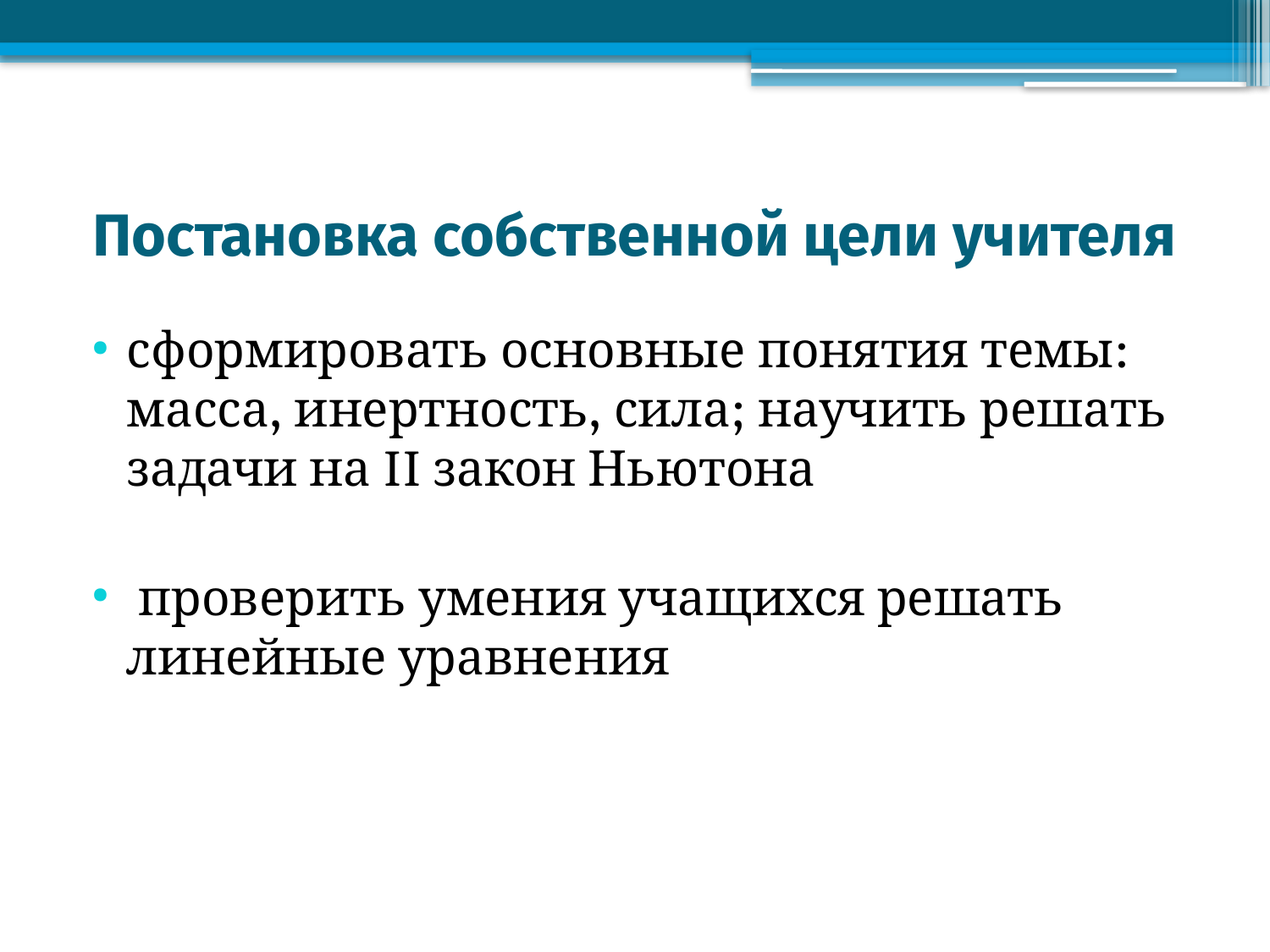

# Постановка собственной цели учителя
сформировать основные понятия темы: масса, инертность, сила; научить решать задачи на II закон Ньютона

 проверить умения учащихся решать линейные уравнения